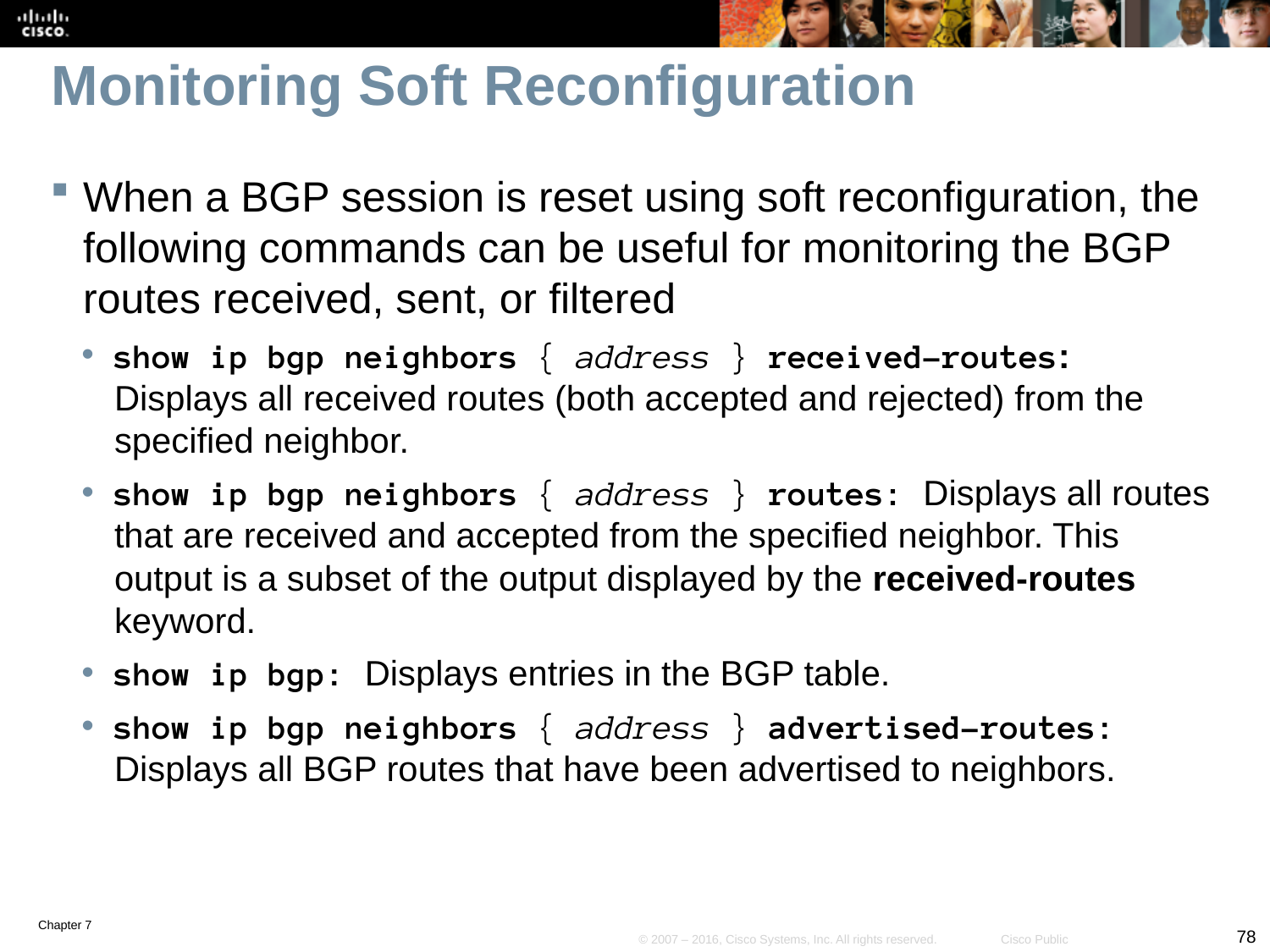

# Monitoring Soft Reconfiguration
When a BGP session is reset using soft reconfiguration, the following commands can be useful for monitoring the BGP routes received, sent, or filtered
show ip bgp neighbors { address } received-routes: Displays all received routes (both accepted and rejected) from the specified neighbor.
show ip bgp neighbors { address } routes: Displays all routes that are received and accepted from the specified neighbor. This output is a subset of the output displayed by the received-routes keyword.
show ip bgp: Displays entries in the BGP table.
show ip bgp neighbors { address } advertised-routes: Displays all BGP routes that have been advertised to neighbors.